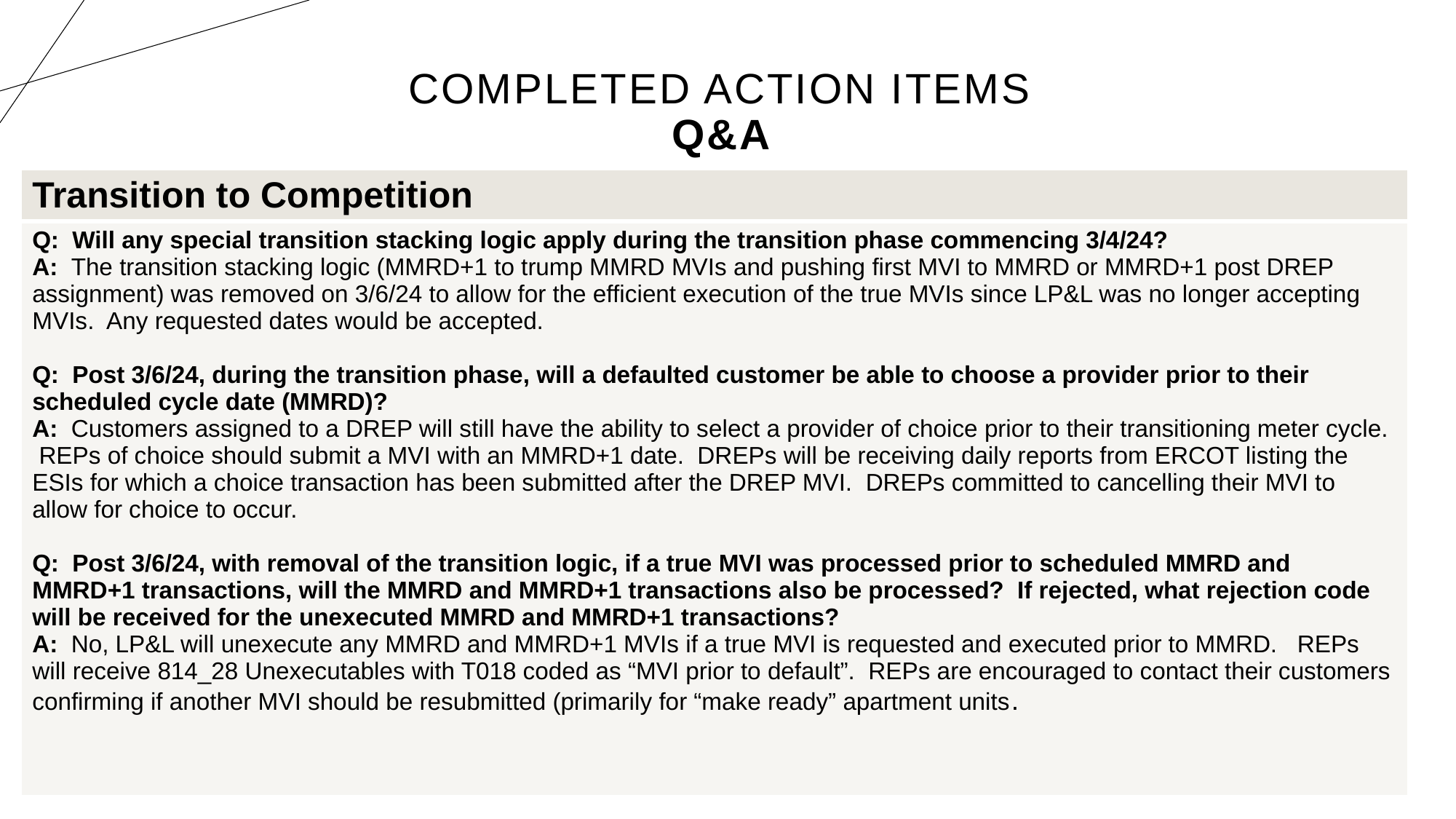

# Completed Action Items Q&A
| Transition to Competition |
| --- |
| Q: Will any special transition stacking logic apply during the transition phase commencing 3/4/24? A: The transition stacking logic (MMRD+1 to trump MMRD MVIs and pushing first MVI to MMRD or MMRD+1 post DREP assignment) was removed on 3/6/24 to allow for the efficient execution of the true MVIs since LP&L was no longer accepting MVIs. Any requested dates would be accepted. Q: Post 3/6/24, during the transition phase, will a defaulted customer be able to choose a provider prior to their scheduled cycle date (MMRD)? A: Customers assigned to a DREP will still have the ability to select a provider of choice prior to their transitioning meter cycle. REPs of choice should submit a MVI with an MMRD+1 date. DREPs will be receiving daily reports from ERCOT listing the ESIs for which a choice transaction has been submitted after the DREP MVI. DREPs committed to cancelling their MVI to allow for choice to occur. Q: Post 3/6/24, with removal of the transition logic, if a true MVI was processed prior to scheduled MMRD and MMRD+1 transactions, will the MMRD and MMRD+1 transactions also be processed? If rejected, what rejection code will be received for the unexecuted MMRD and MMRD+1 transactions? A: No, LP&L will unexecute any MMRD and MMRD+1 MVIs if a true MVI is requested and executed prior to MMRD. REPs will receive 814\_28 Unexecutables with T018 coded as “MVI prior to default”. REPs are encouraged to contact their customers confirming if another MVI should be resubmitted (primarily for “make ready” apartment units. |